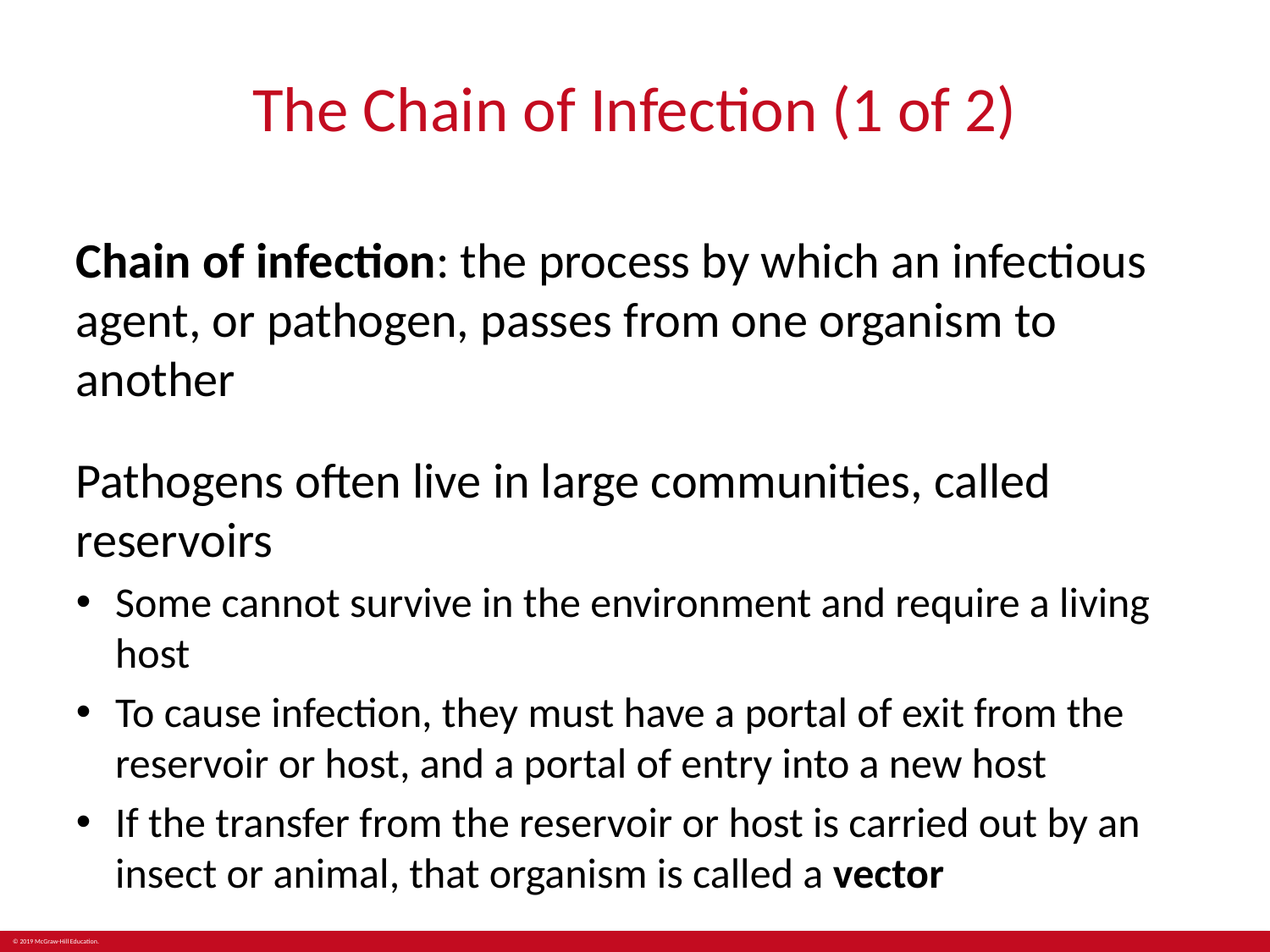

# The Chain of Infection (1 of 2)
Chain of infection: the process by which an infectious agent, or pathogen, passes from one organism to another
Pathogens often live in large communities, called reservoirs
Some cannot survive in the environment and require a living host
To cause infection, they must have a portal of exit from the reservoir or host, and a portal of entry into a new host
If the transfer from the reservoir or host is carried out by an insect or animal, that organism is called a vector